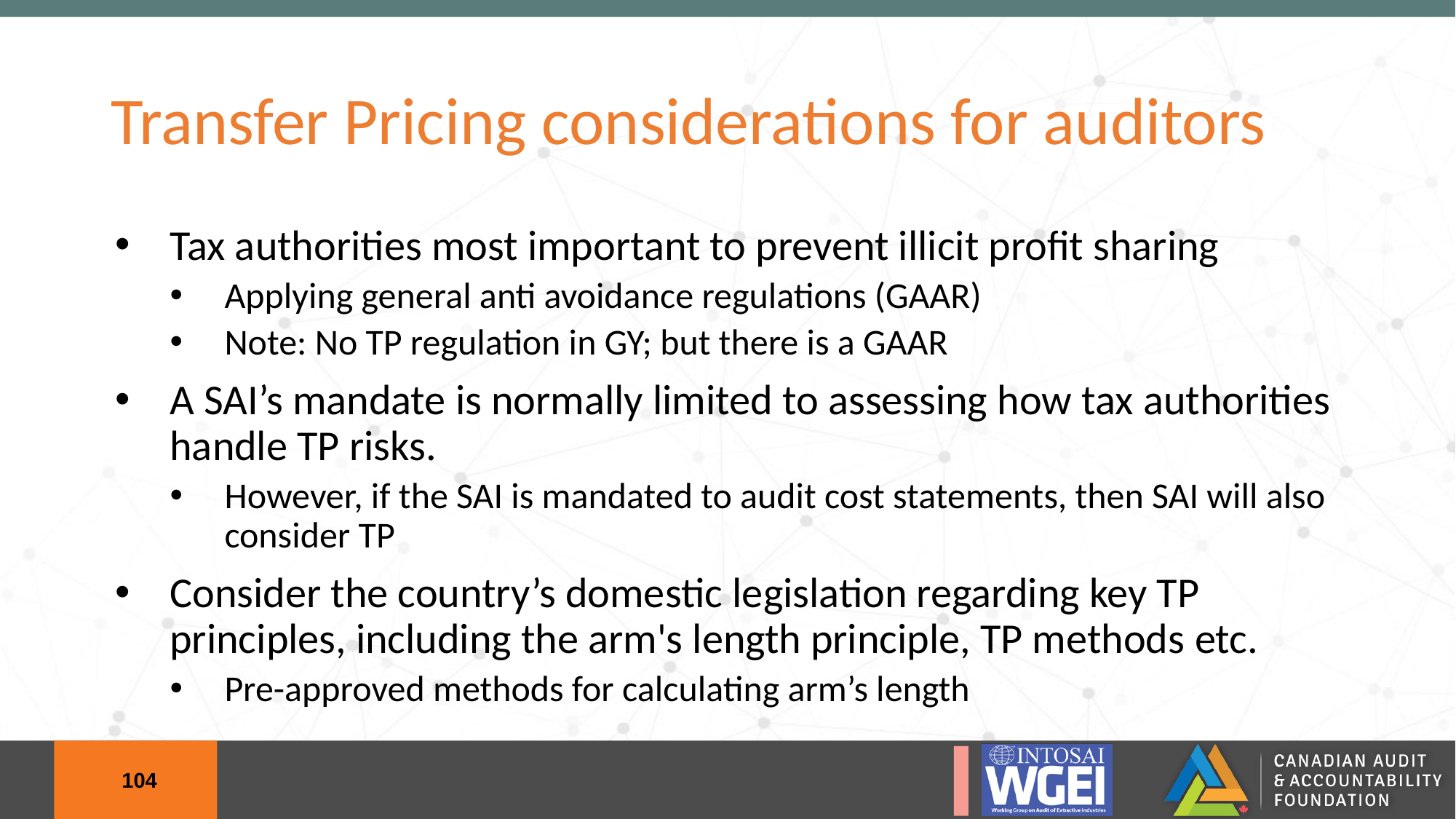

# Transfer Pricing considerations for auditors
Tax authorities most important to prevent illicit profit sharing
Applying general anti avoidance regulations (GAAR)
Note: No TP regulation in GY; but there is a GAAR
A SAI’s mandate is normally limited to assessing how tax authorities handle TP risks.
However, if the SAI is mandated to audit cost statements, then SAI will also consider TP
Consider the country’s domestic legislation regarding key TP principles, including the arm's length principle, TP methods etc.
Pre-approved methods for calculating arm’s length